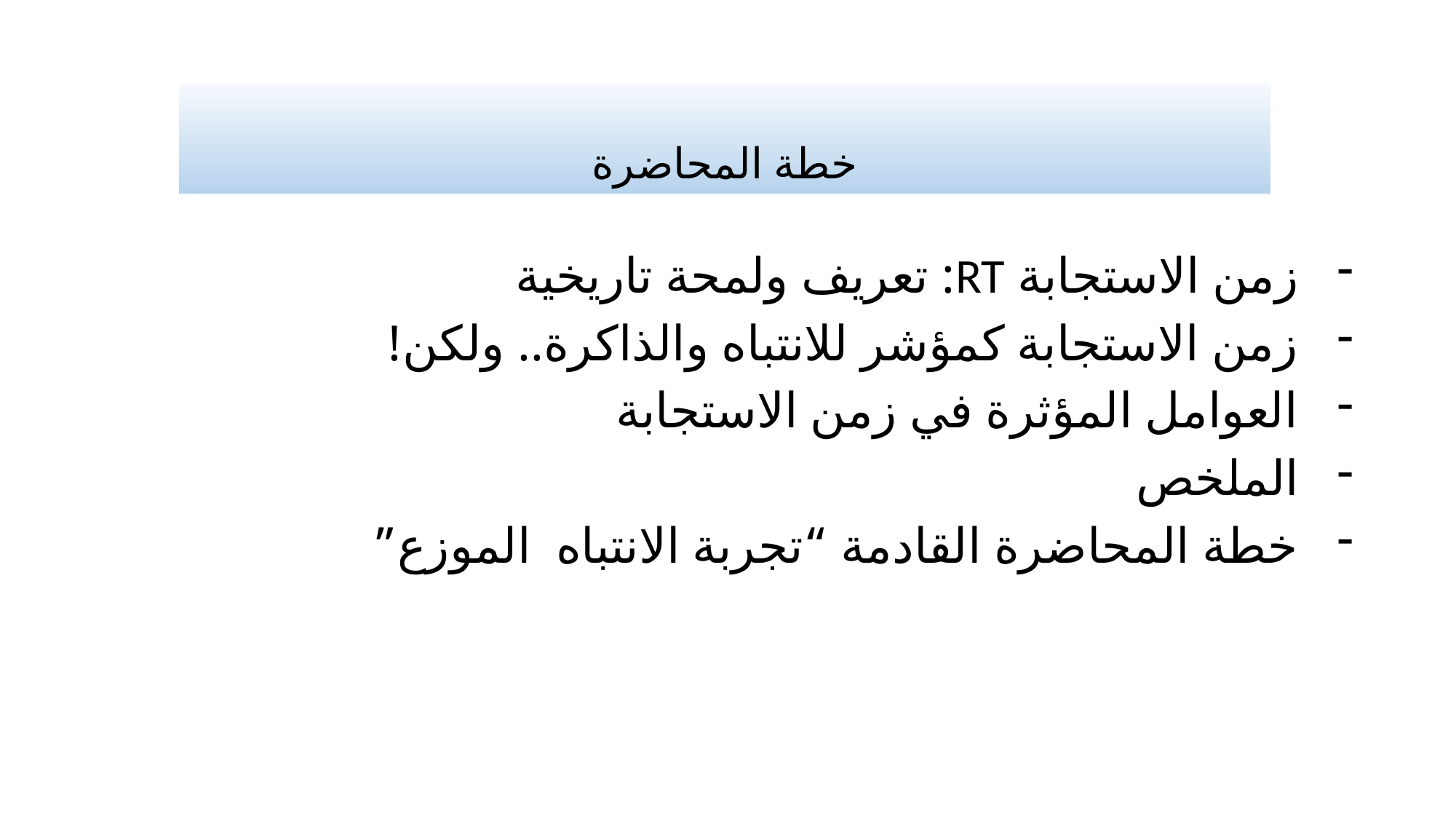

# خطة المحاضرة
زمن الاستجابة RT: تعريف ولمحة تاريخية
زمن الاستجابة كمؤشر للانتباه والذاكرة.. ولكن!
العوامل المؤثرة في زمن الاستجابة
الملخص
خطة المحاضرة القادمة “تجربة الانتباه  الموزع”